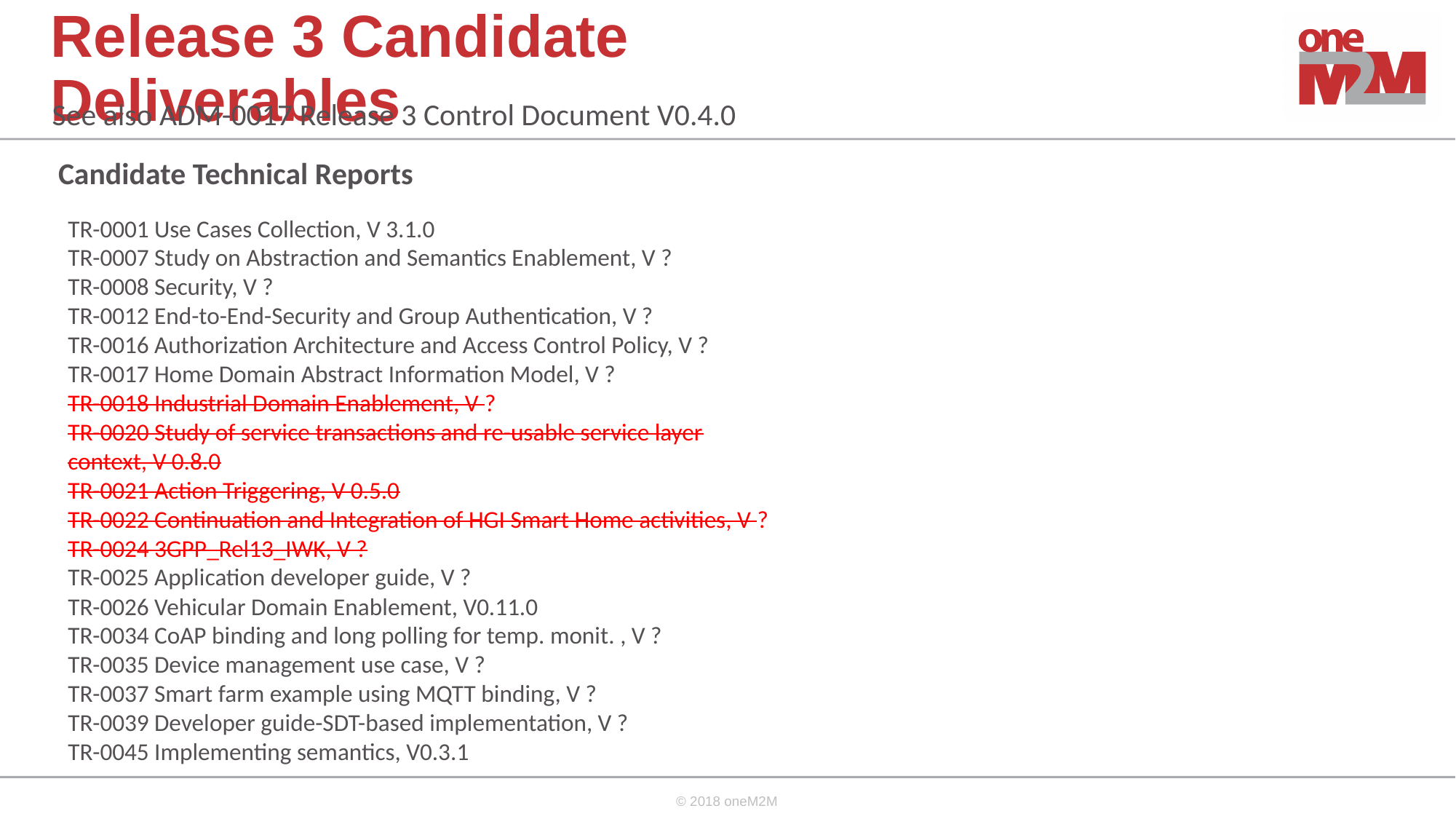

# Release 3 Candidate Deliverables
See also ADM-0017 Release 3 Control Document V0.4.0
Candidate Technical Reports
TR-0001 Use Cases Collection, V 3.1.0
TR-0007 Study on Abstraction and Semantics Enablement, V ?
TR-0008 Security, V ?
TR-0012 End-to-End-Security and Group Authentication, V ?
TR-0016 Authorization Architecture and Access Control Policy, V ?
TR-0017 Home Domain Abstract Information Model, V ?
TR-0018 Industrial Domain Enablement, V ?
TR-0020 Study of service transactions and re-usable service layer context, V 0.8.0
TR-0021 Action Triggering, V 0.5.0
TR-0022 Continuation and Integration of HGI Smart Home activities, V ?
TR-0024 3GPP_Rel13_IWK, V ?
TR-0025 Application developer guide, V ?
TR-0026 Vehicular Domain Enablement, V0.11.0
TR-0034 CoAP binding and long polling for temp. monit. , V ?
TR-0035 Device management use case, V ?
TR-0037 Smart farm example using MQTT binding, V ?
TR-0039 Developer guide-SDT-based implementation, V ?
TR-0045 Implementing semantics, V0.3.1